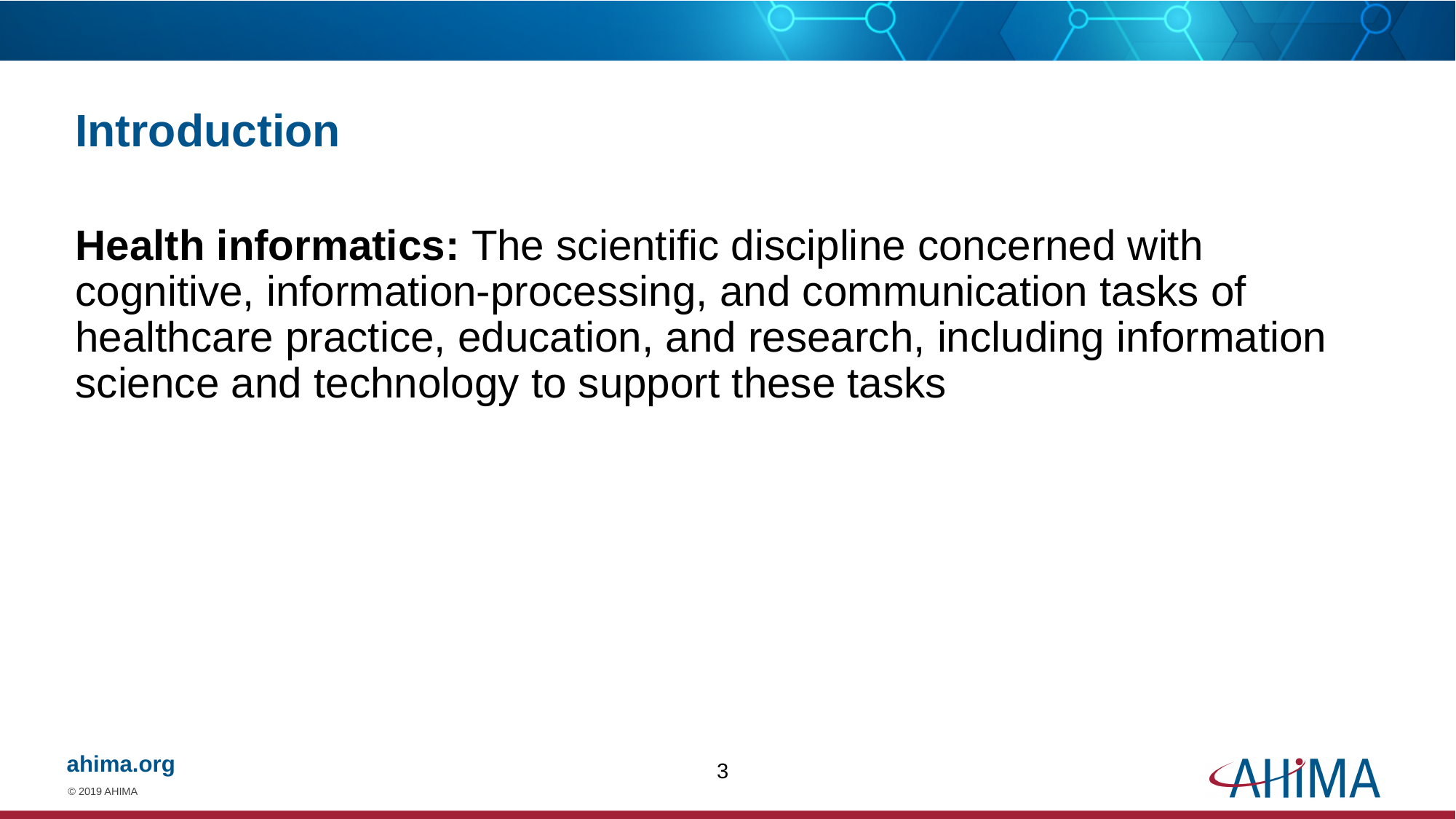

# Introduction
Health informatics: The scientific discipline concerned with cognitive, information-processing, and communication tasks of healthcare practice, education, and research, including information science and technology to support these tasks